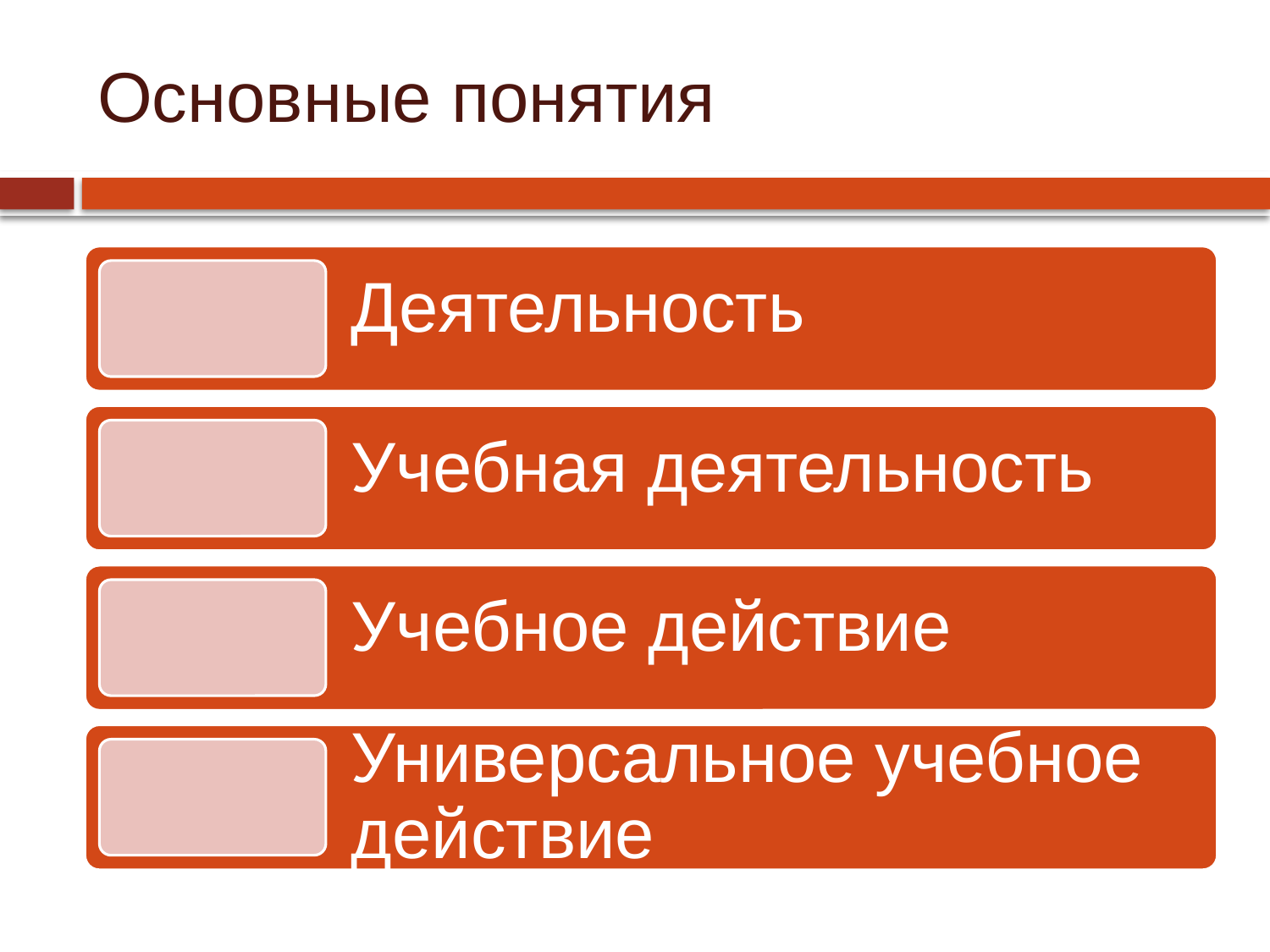

# Основные понятия
Деятельность

Учебная деятельность

Учебное действие

Универсальное учебное действие